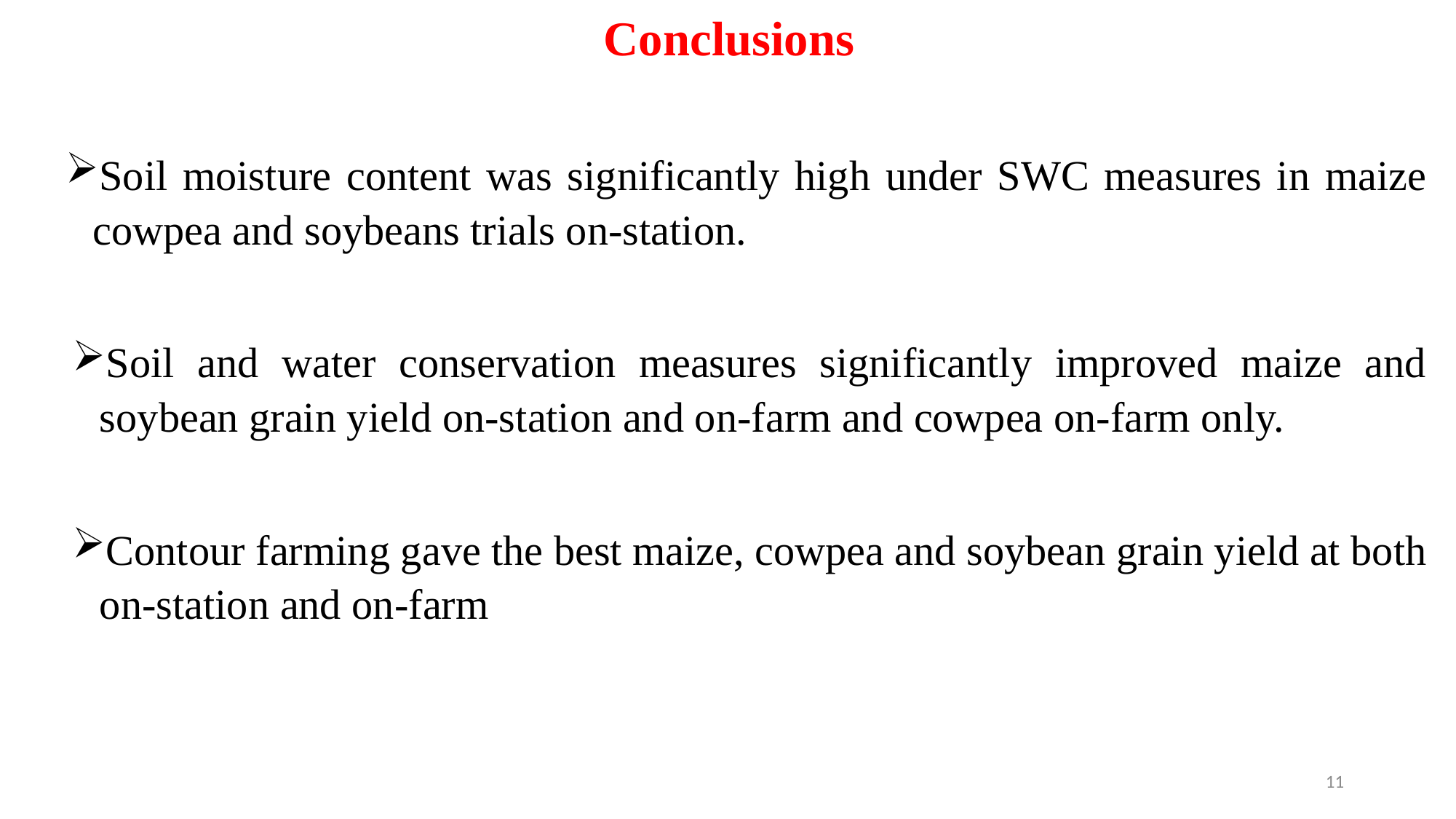

# Conclusions

Soil moisture content was significantly high under SWC measures in maize cowpea and soybeans trials on-station.

Soil and water conservation measures significantly improved maize and soybean grain yield on-station and on-farm and cowpea on-farm only.

Contour farming gave the best maize, cowpea and soybean grain yield at both on-station and on-farm

11